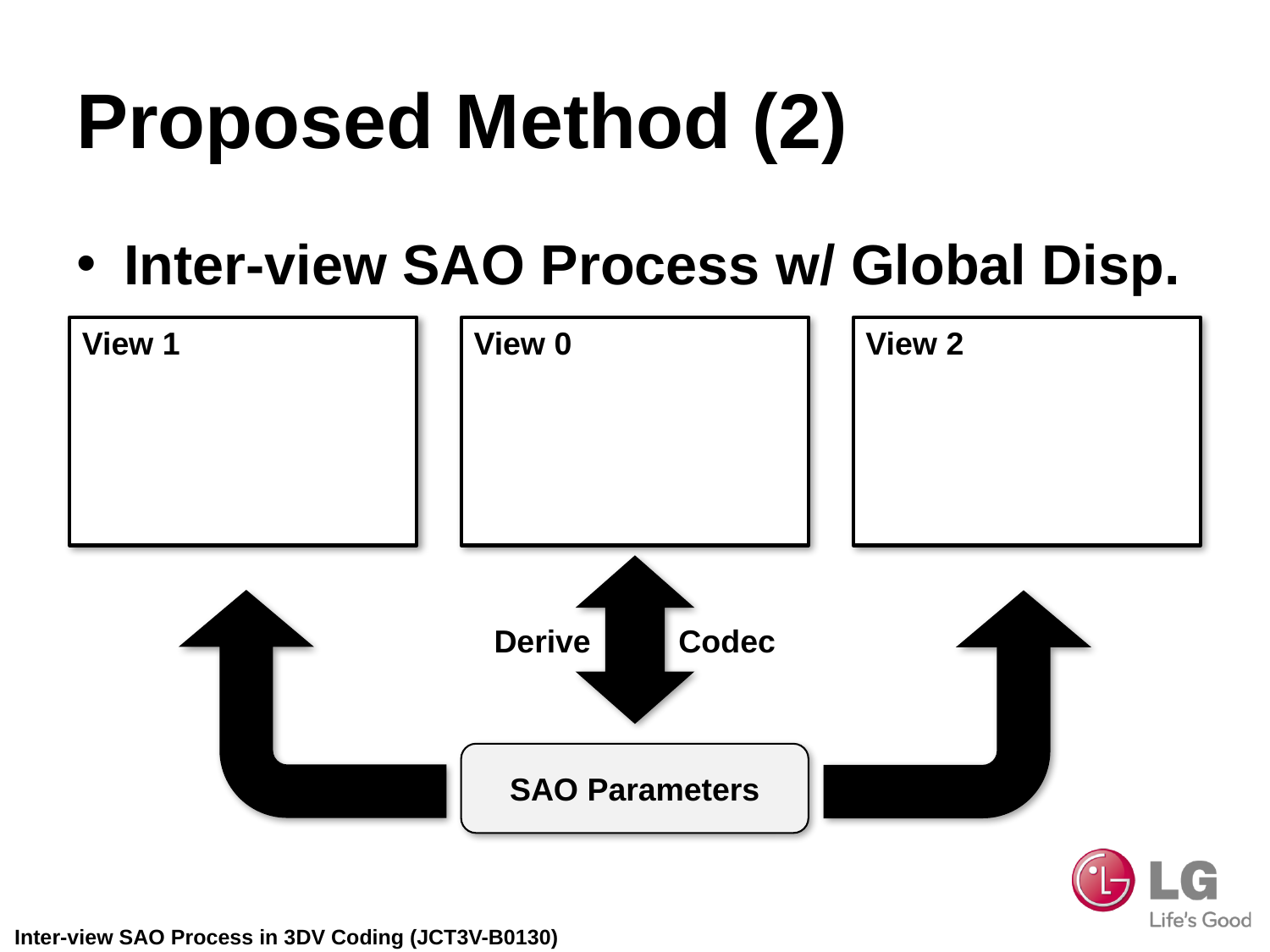

# Proposed Method (2)
Inter-view SAO Process w/ Global Disp.

View 1
View 0
View 2

Derive
Codec
SAO Parameters